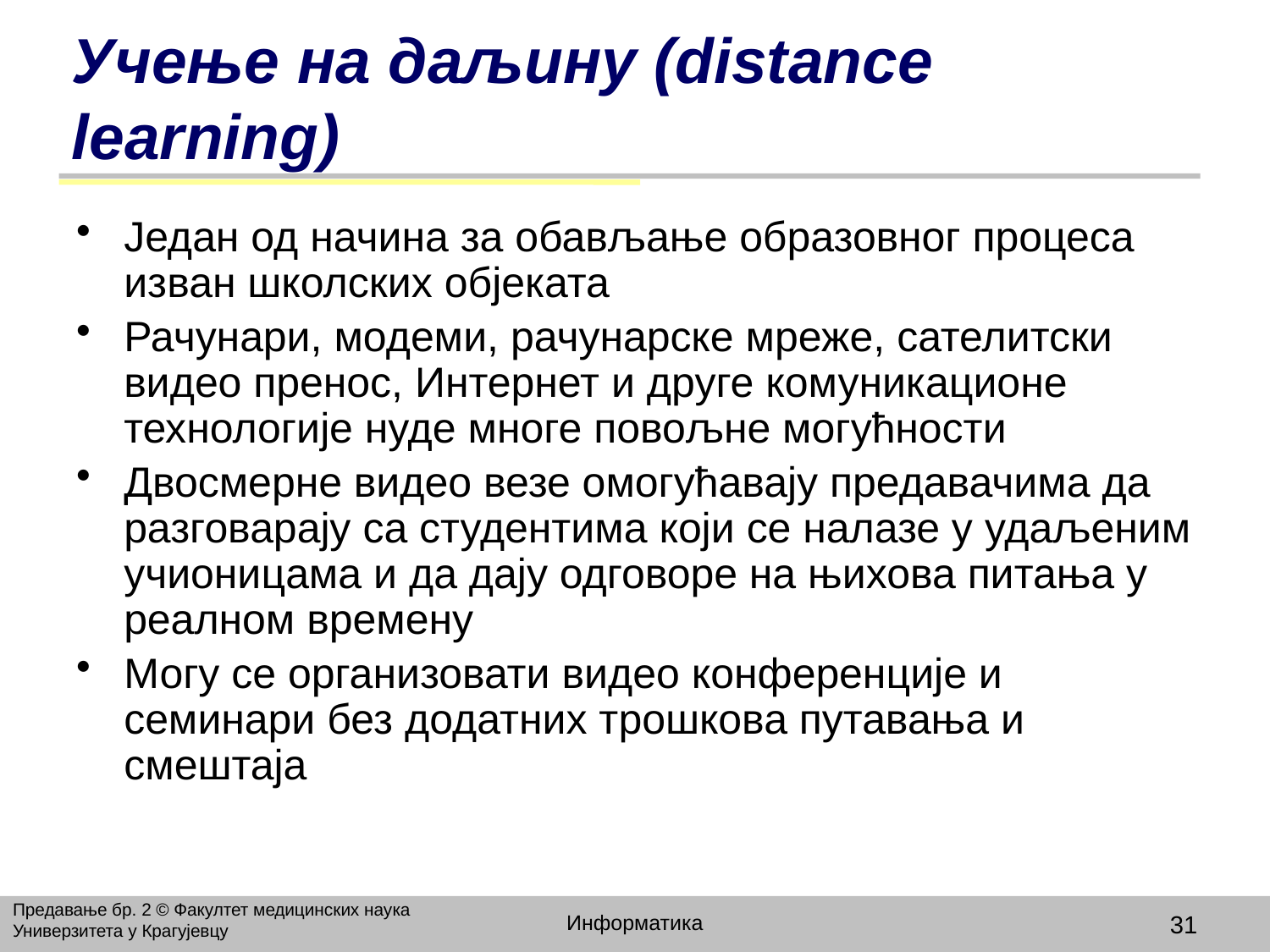

# Учење на даљину (distance learning)
Један од начина за обављање образовног процеса изван школских објеката
Рачунари, модеми, рачунарске мреже, сателитски видео пренос, Интернет и друге комуникационе технологије нуде многе повољне могућности
Двосмерне видео везе омогућавају предавачима да разговарају са студентима који се налазе у удаљеним учионицама и да дају одговоре на њихова питања у реалном времену
Могу се организовати видео конференције и семинари без додатних трошкова путавања и смештаја
Предавање бр. 2 © Факултет медицинских наука Универзитета у Крагујевцу
Информатика
31